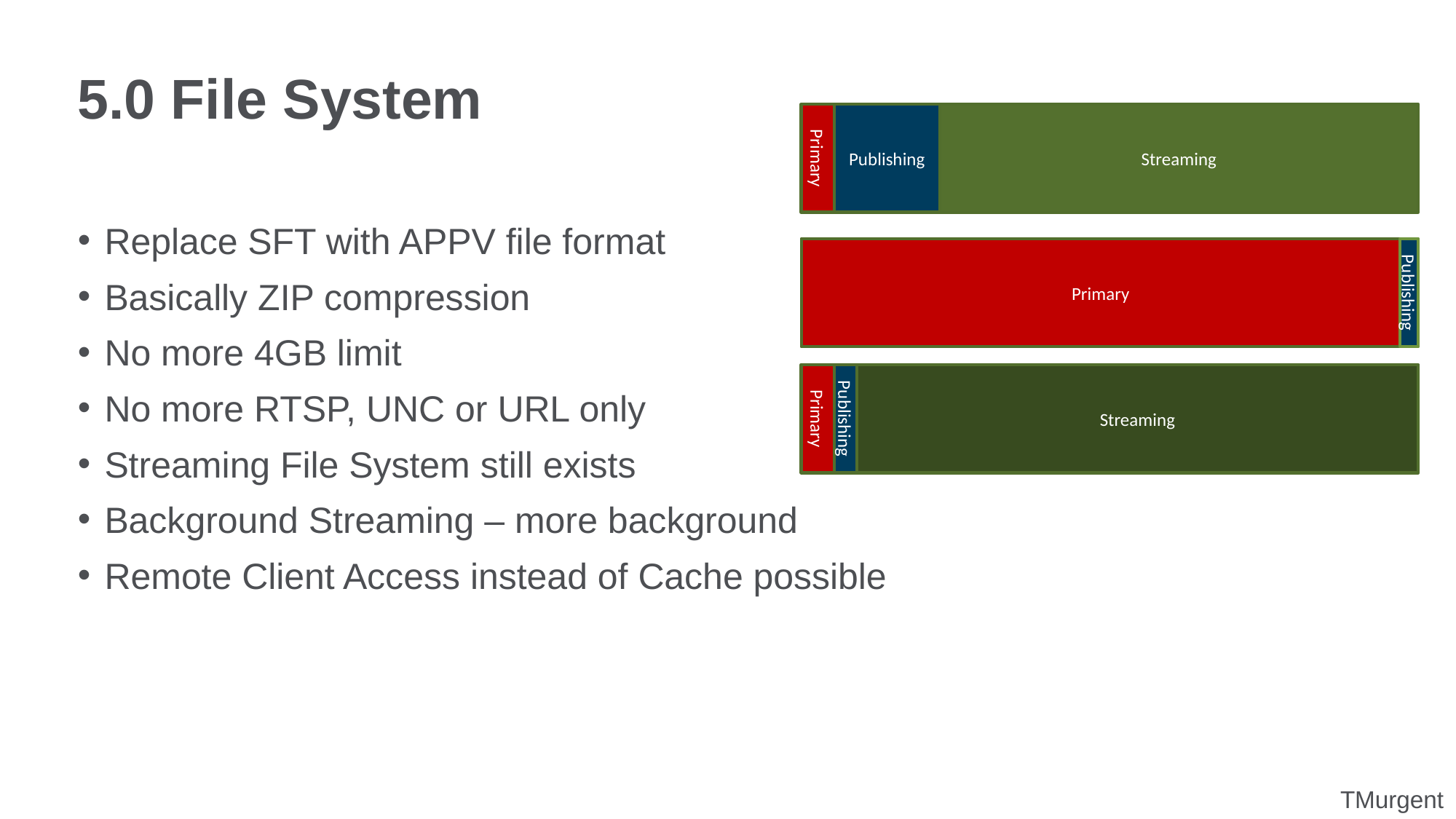

# 5.0 File System
Publishing
Streaming
Primary
Publishing
Primary
Publishing
Streaming
Primary
Replace SFT with APPV file format
Basically ZIP compression
No more 4GB limit
No more RTSP, UNC or URL only
Streaming File System still exists
Background Streaming – more background
Remote Client Access instead of Cache possible